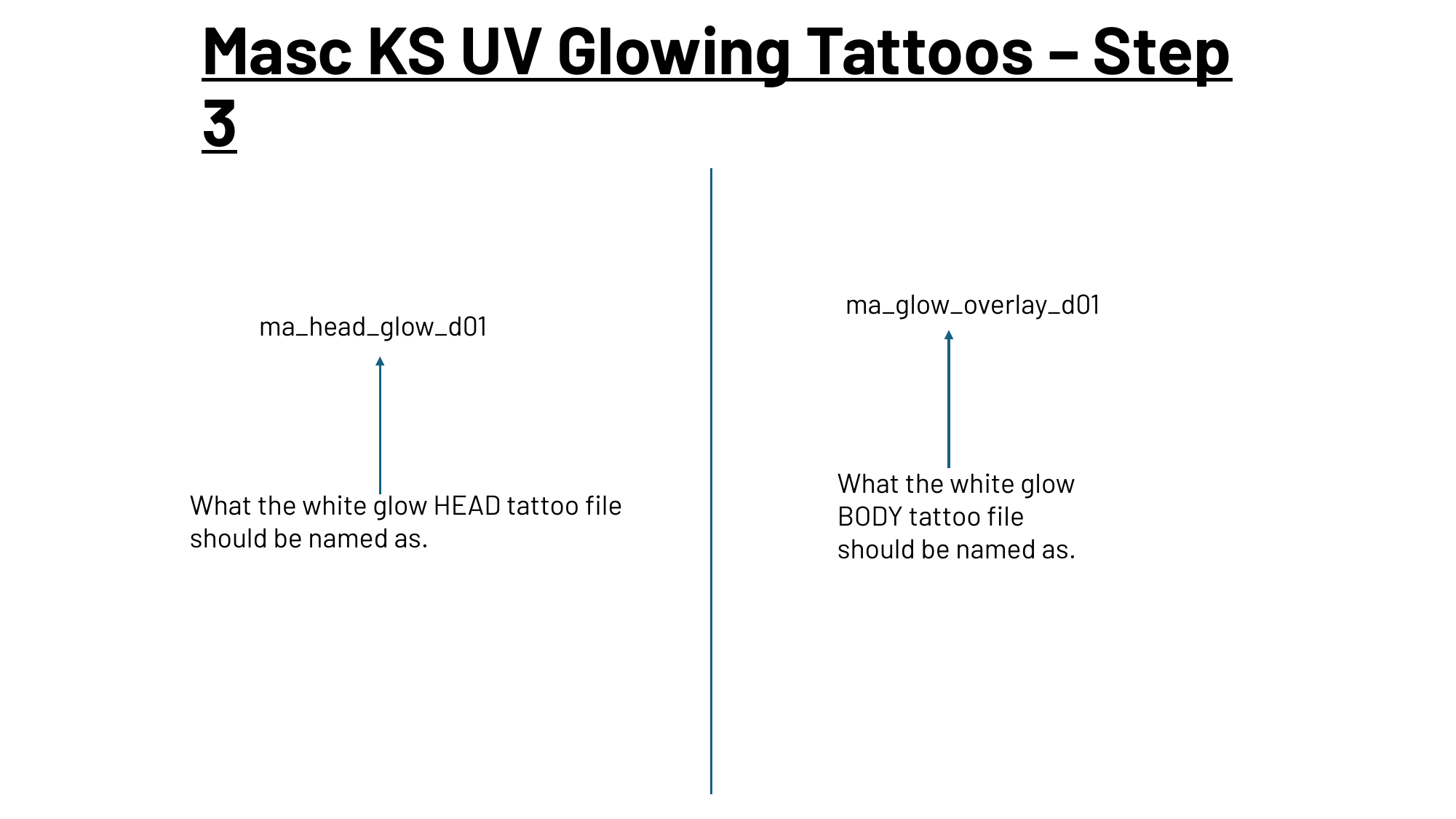

# Masc KS UV Glowing Tattoos – Step 3
ma_glow_overlay_d01
ma_head_glow_d01
What the white glow BODY tattoo file should be named as.
What the white glow HEAD tattoo file should be named as.